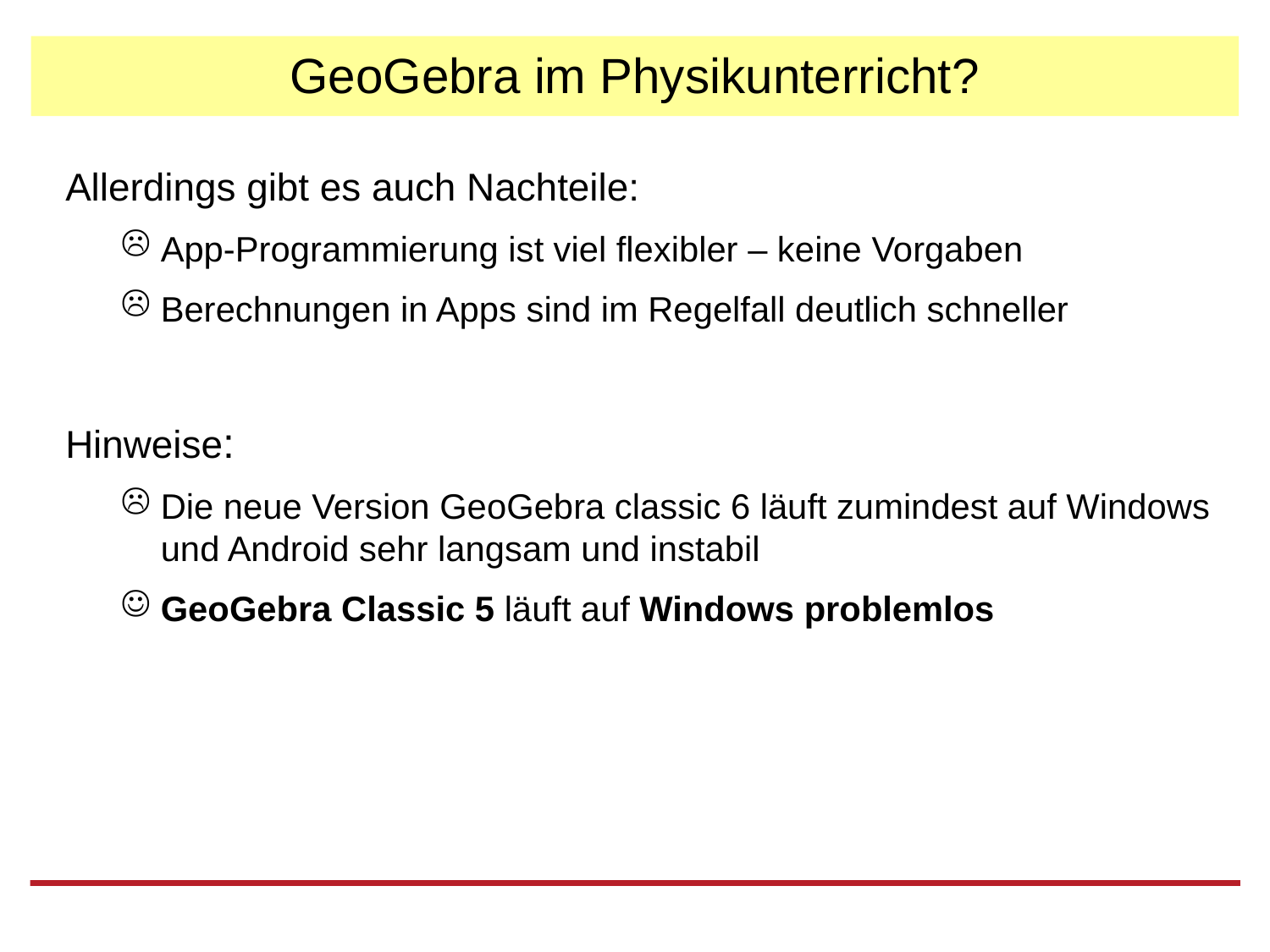

# GeoGebra im Physikunterricht?
Allerdings gibt es auch Nachteile:
App-Programmierung ist viel flexibler – keine Vorgaben
Berechnungen in Apps sind im Regelfall deutlich schneller

Hinweise:
Die neue Version GeoGebra classic 6 läuft zumindest auf Windows und Android sehr langsam und instabil
GeoGebra Classic 5 läuft auf Windows problemlos